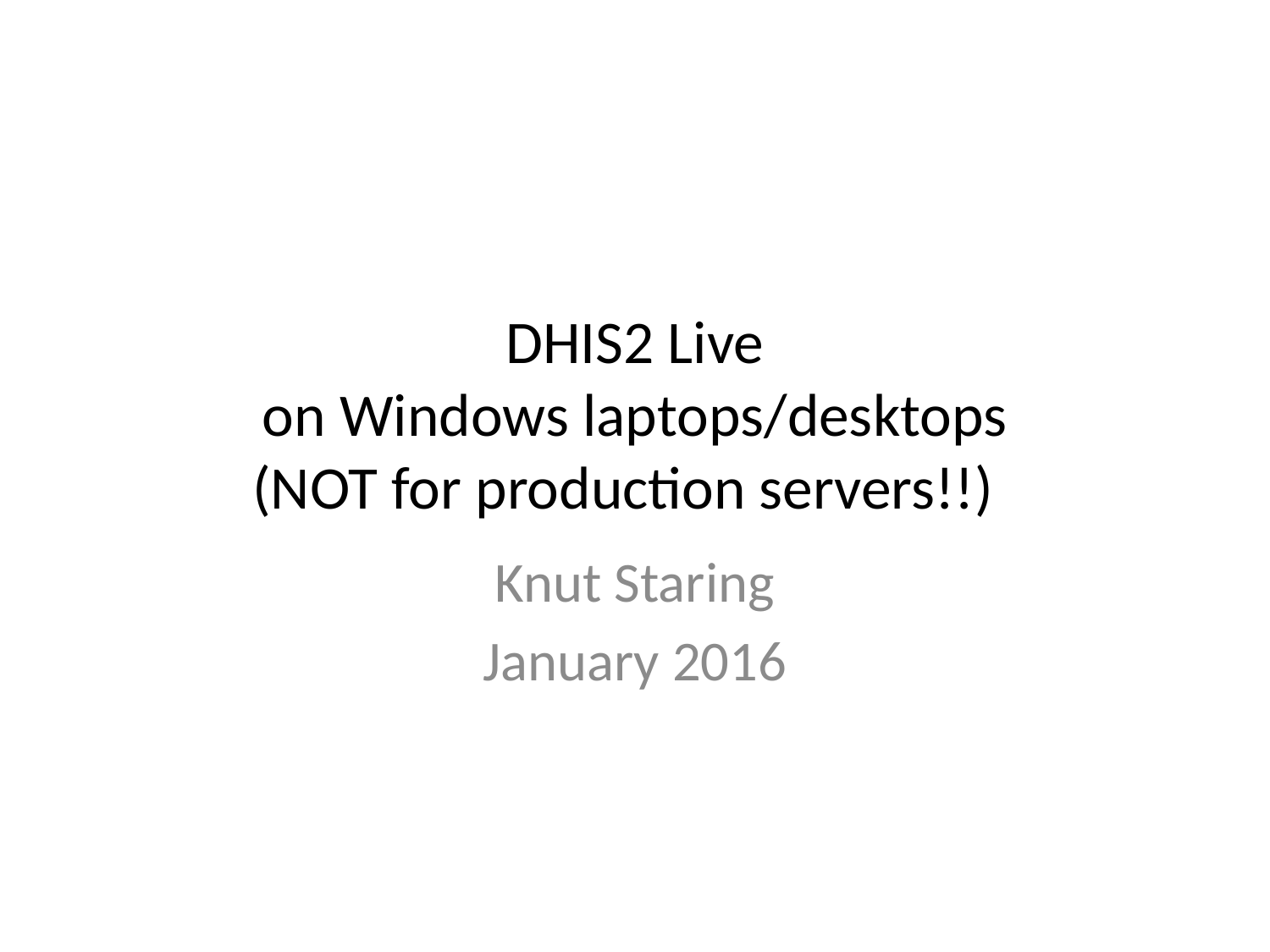

# DHIS2 Live on Windows laptops/desktops (NOT for production servers!!)
Knut Staring
January 2016